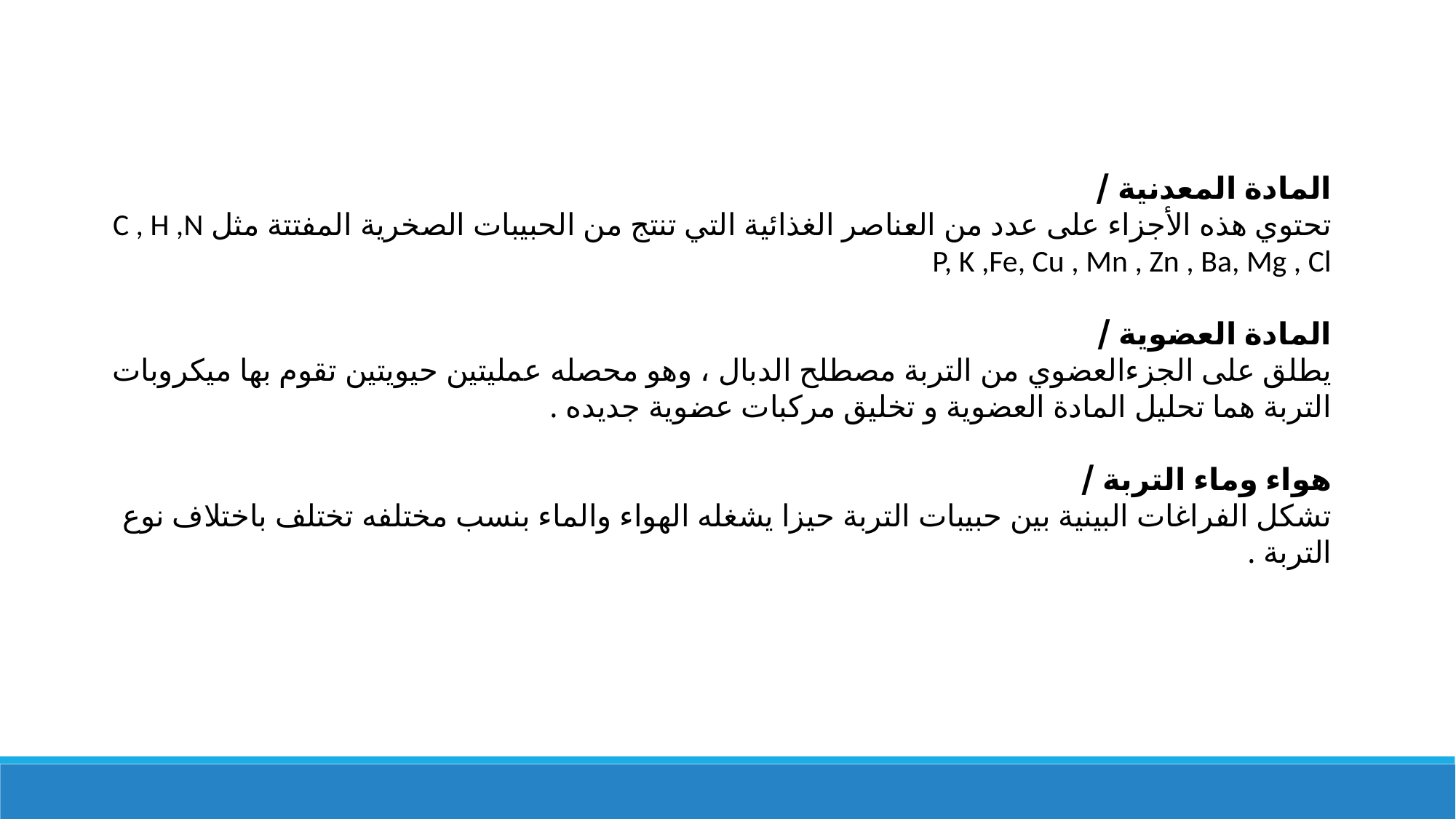

المادة المعدنية /
تحتوي هذه الأجزاء على عدد من العناصر الغذائية التي تنتج من الحبيبات الصخرية المفتتة مثل C , H ,N P, K ,Fe, Cu , Mn , Zn , Ba, Mg , Cl

المادة العضوية /
يطلق على الجزءالعضوي من التربة مصطلح الدبال ، وهو محصله عمليتين حيويتين تقوم بها ميكروبات التربة هما تحليل المادة العضوية و تخليق مركبات عضوية جديده .

هواء وماء التربة /
تشكل الفراغات البينية بين حبيبات التربة حيزا يشغله الهواء والماء بنسب مختلفه تختلف باختلاف نوع التربة .